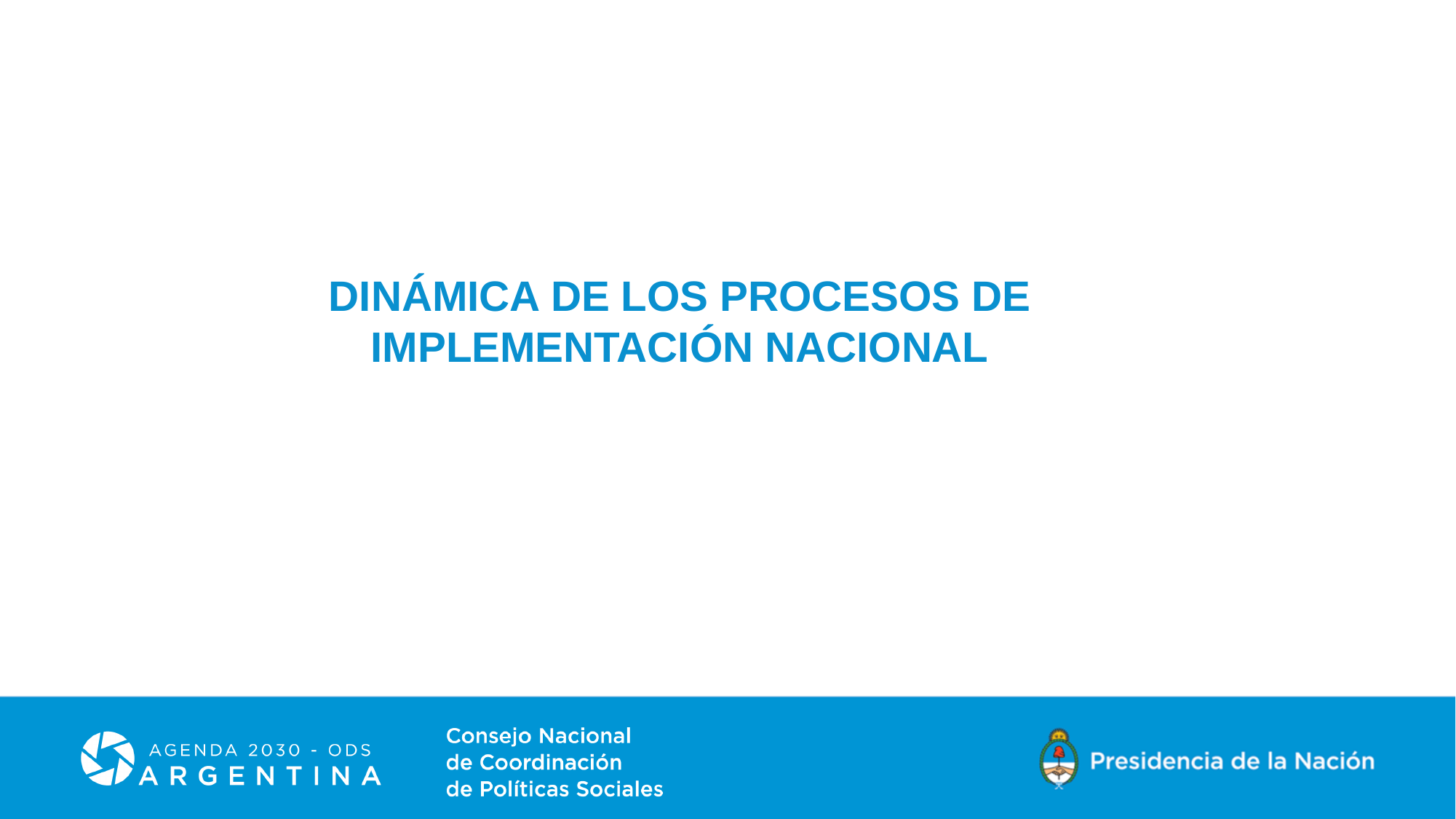

DINÁMICA DE LOS PROCESOS DE IMPLEMENTACIÓN NACIONAL